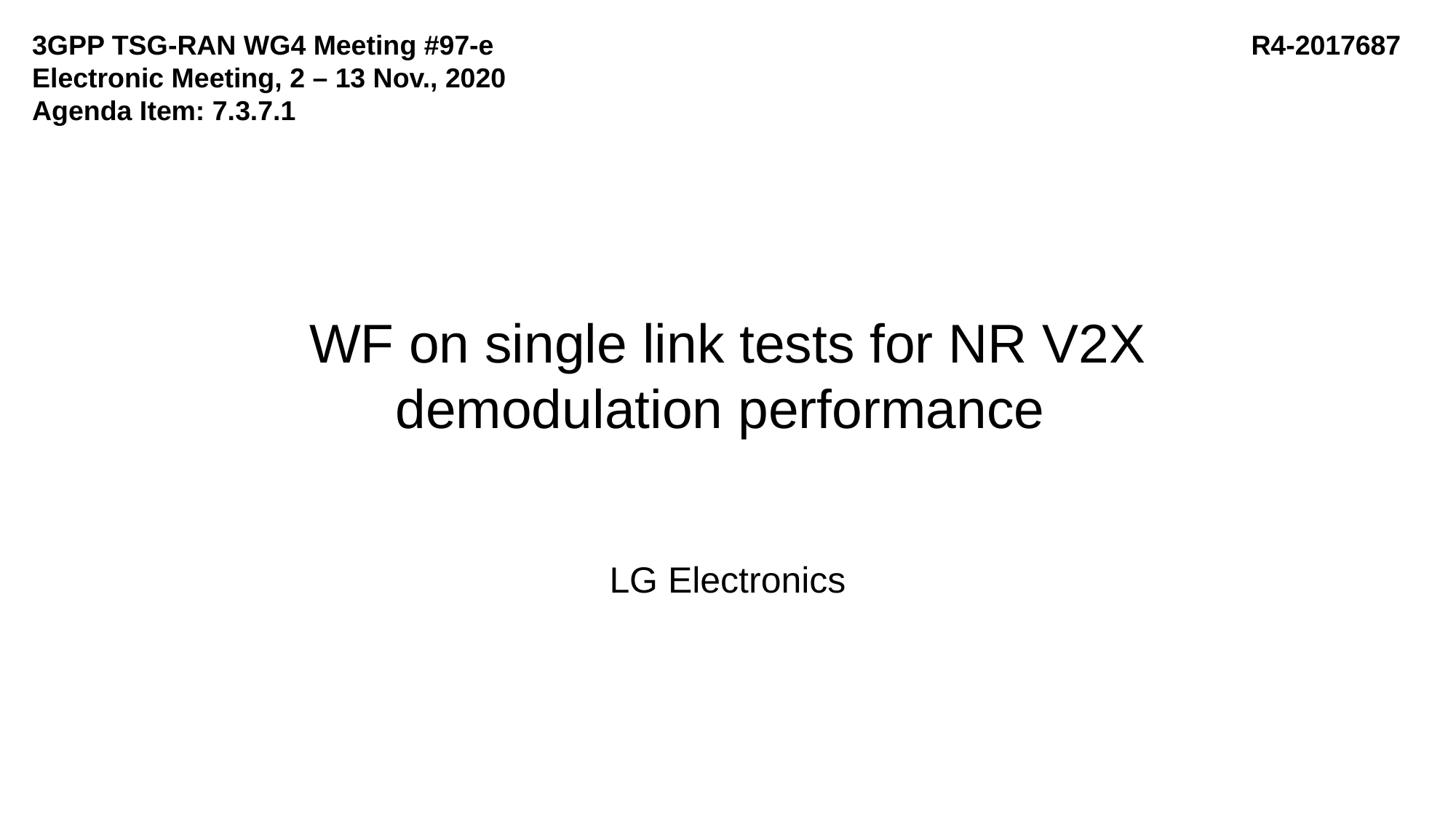

3GPP TSG-RAN WG4 Meeting #97-e
Electronic Meeting, 2 – 13 Nov., 2020
Agenda Item: 7.3.7.1
R4-2017687
WF on single link tests for NR V2X demodulation performance
LG Electronics